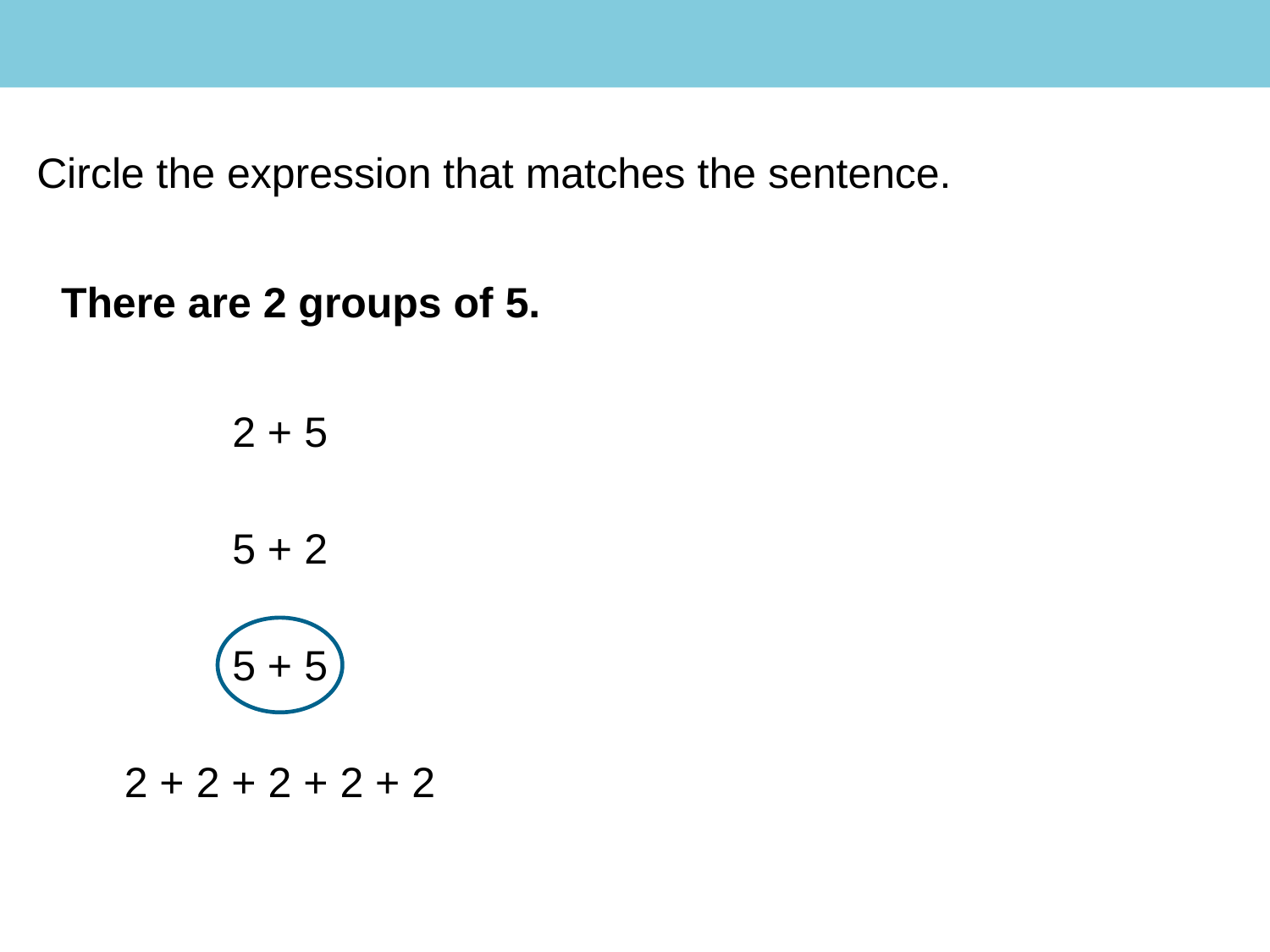

Circle the expression that matches the sentence.
There are 2 groups of 5.
2 + 5
5 + 2

5 + 5
2 + 2 + 2 + 2 + 2